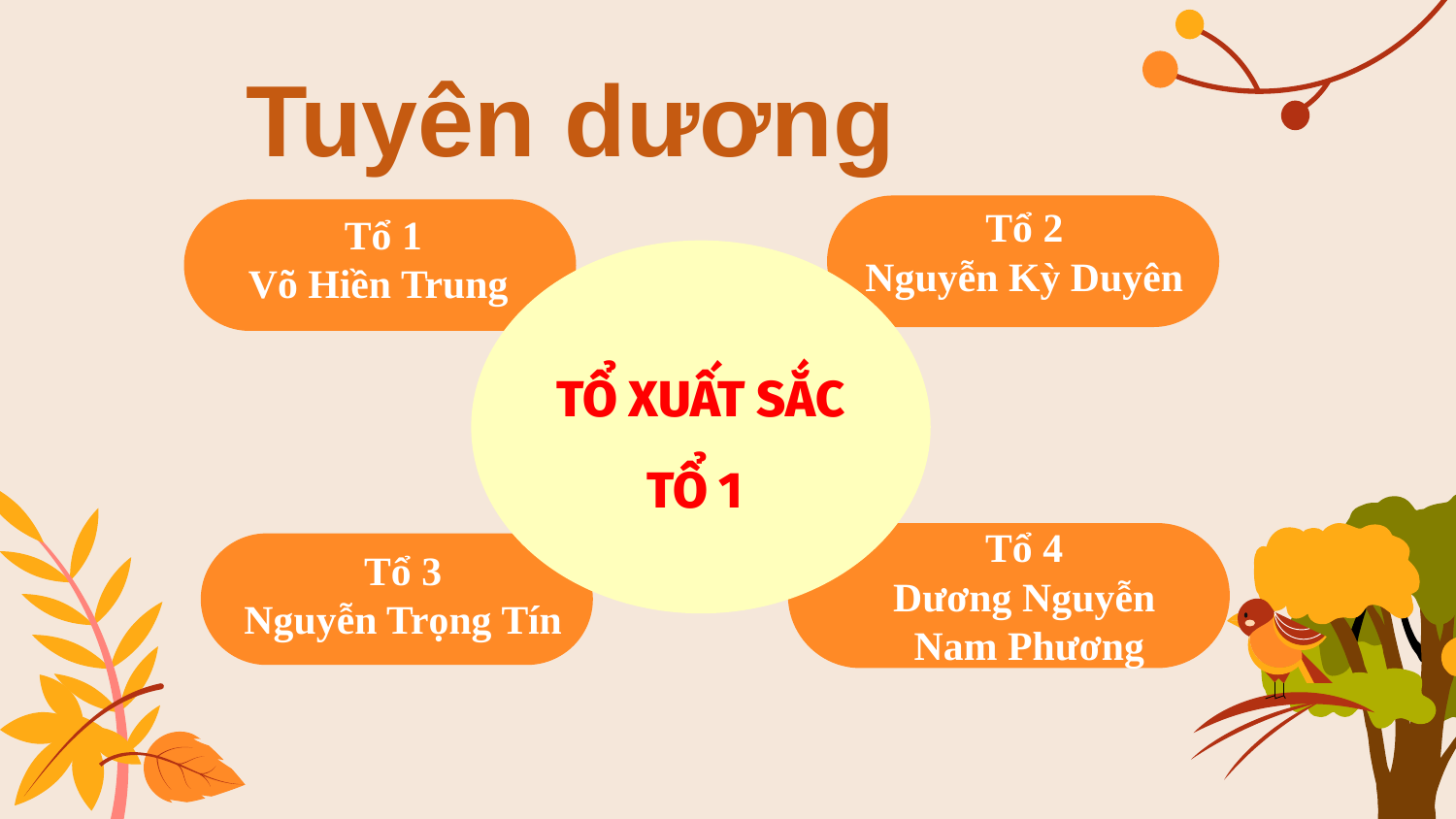

Tuyên dương

Tổ 1
Võ Hiền Trung
Tổ 2
Nguyễn Kỳ Duyên

TỔ XUẤT SẮC
TỔ 1

Tổ 3
Nguyễn Trọng Tín
Tổ 4
Dương Nguyễn
Nam Phương